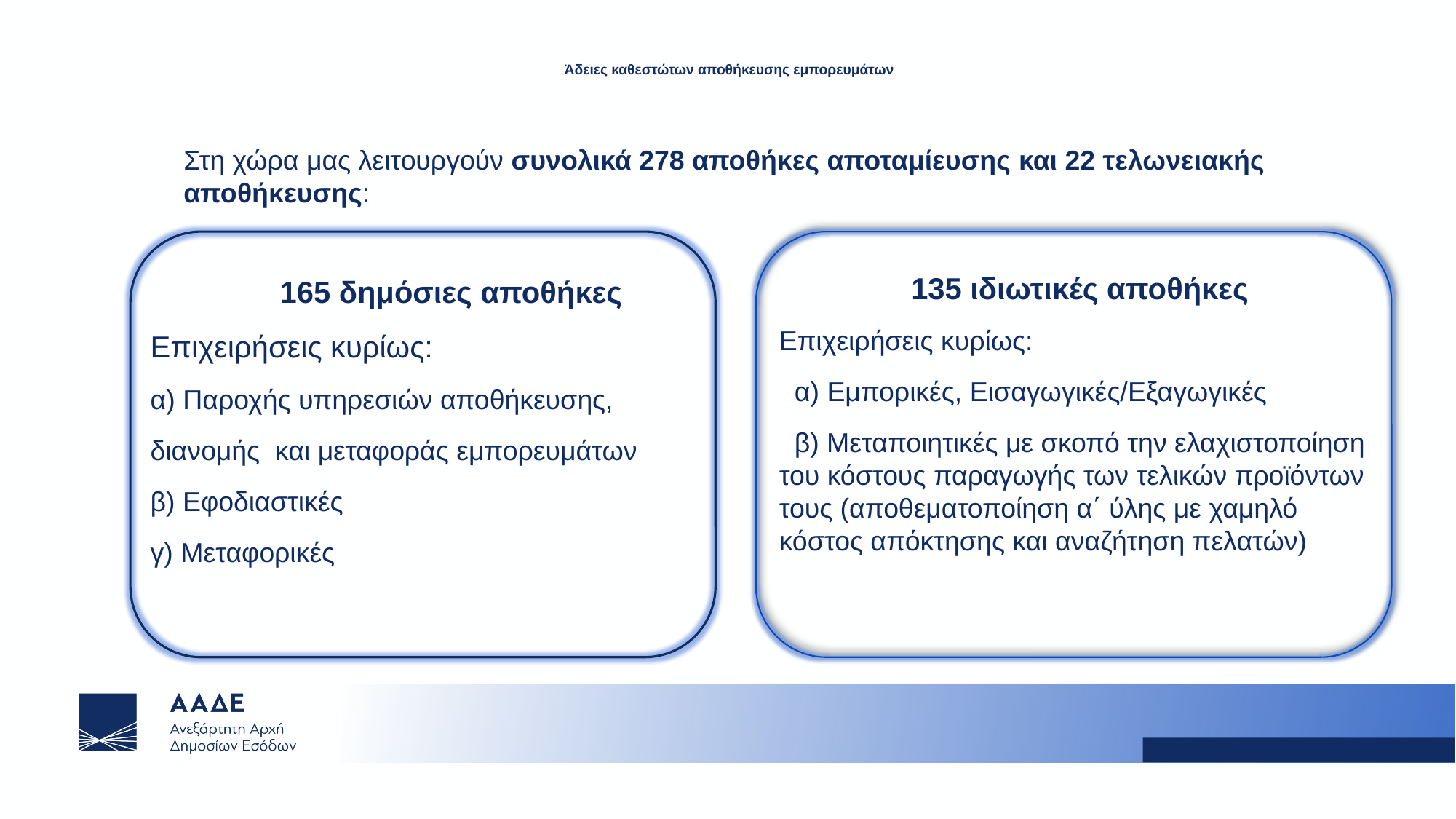

# Άδειες καθεστώτων αποθήκευσης εμπορευμάτων
Στη χώρα μας λειτουργούν συνολικά 278 αποθήκες αποταμίευσης και 22 τελωνειακής αποθήκευσης:

165 δημόσιες αποθήκες
Επιχειρήσεις κυρίως:
α) Παροχής υπηρεσιών αποθήκευσης,
διανομής  και μεταφοράς εμπορευμάτων
β) Εφοδιαστικές
γ) Μεταφορικές

135 ιδιωτικές αποθήκες
Επιχειρήσεις κυρίως:
  α) Εμπορικές, Εισαγωγικές/Εξαγωγικές
  β) Μεταποιητικές με σκοπό την ελαχιστοποίηση του κόστους παραγωγής των τελικών προϊόντων τους (αποθεματοποίηση α΄ ύλης με χαμηλό κόστος απόκτησης και αναζήτηση πελατών)